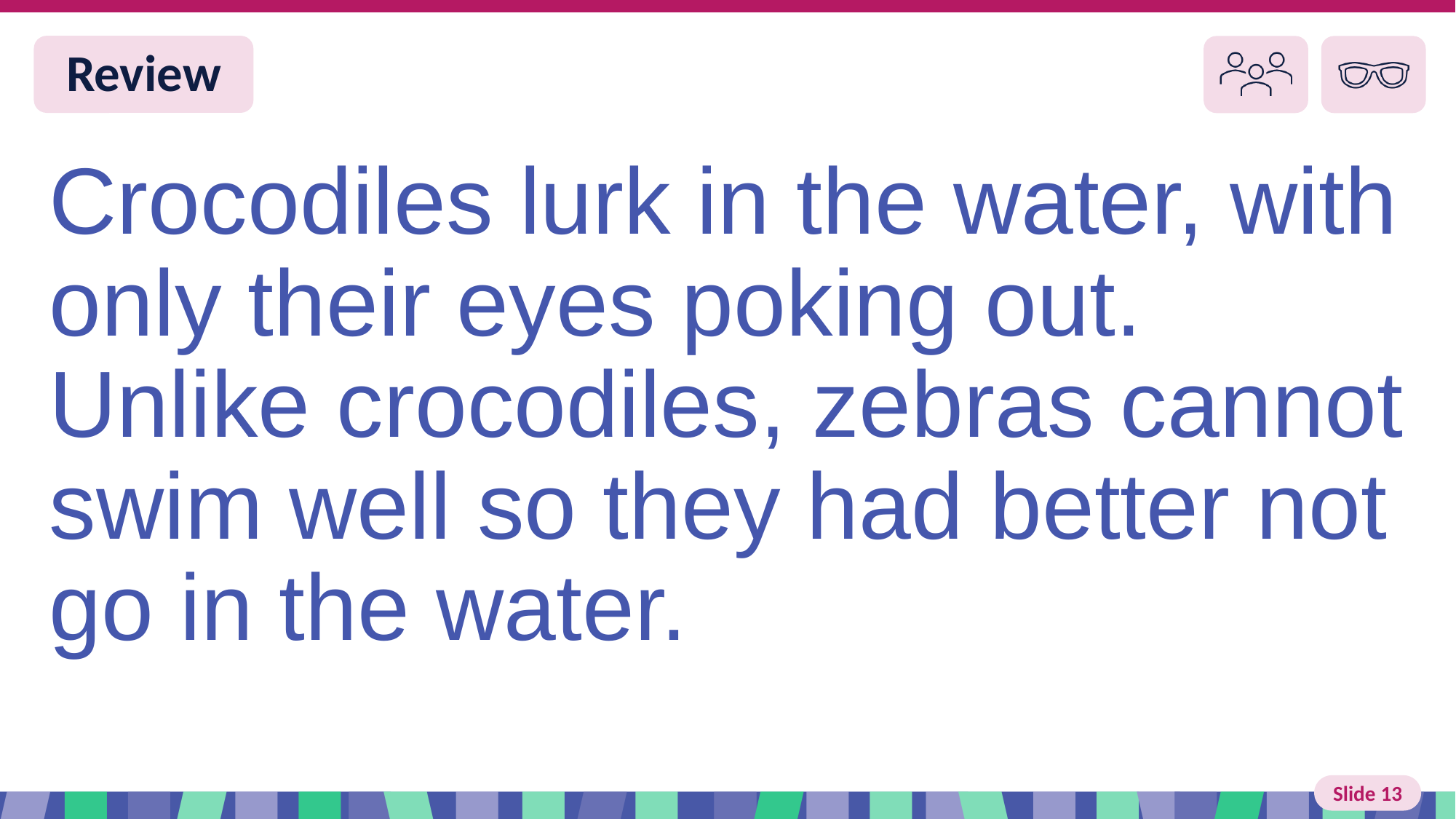

Slide 13 Review You do
Crocodiles lurk in the water, with only their eyes poking out. Unlike crocodiles, zebras cannot swim well so they had better not go in the water.